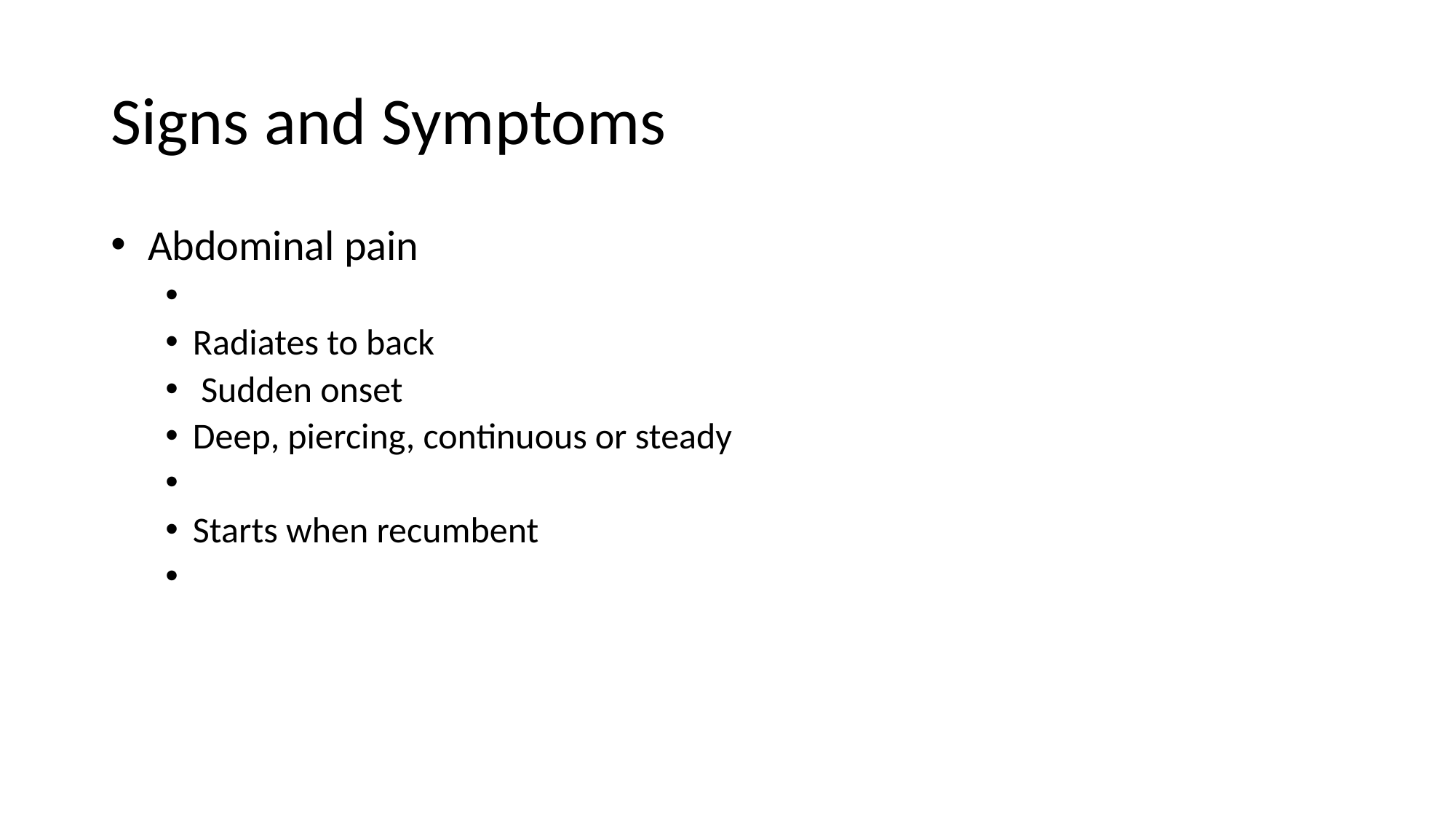

# Signs and Symptoms
 Abdominal pain

Radiates to back
 Sudden onset
Deep, piercing, continuous or steady

Starts when recumbent